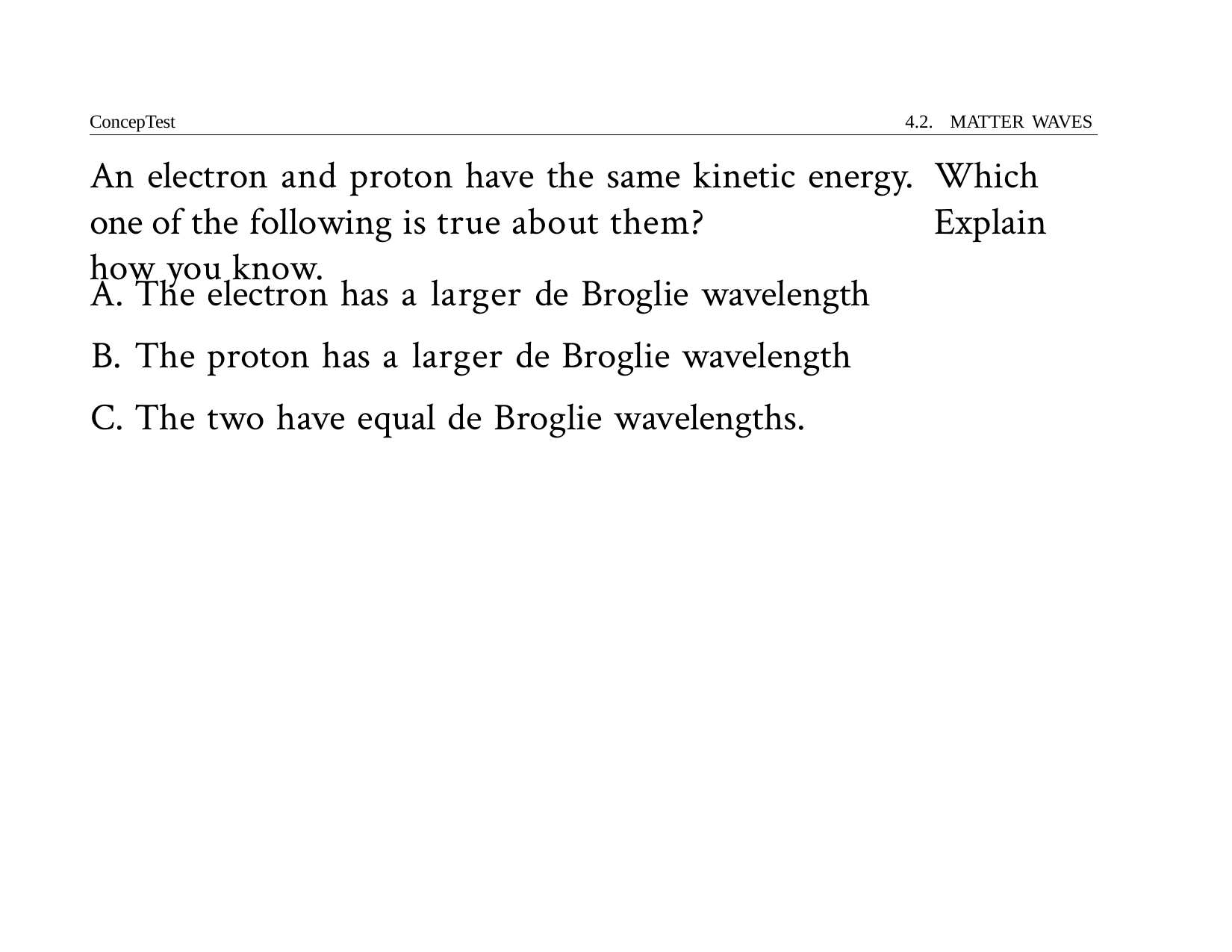

ConcepTest	4.2.  MATTER WAVES

# An electron and proton have the same kinetic energy.	Which one of the following is true about them?	Explain how you know.
The electron has a larger de Broglie wavelength
The proton has a larger de Broglie wavelength
The two have equal de Broglie wavelengths.